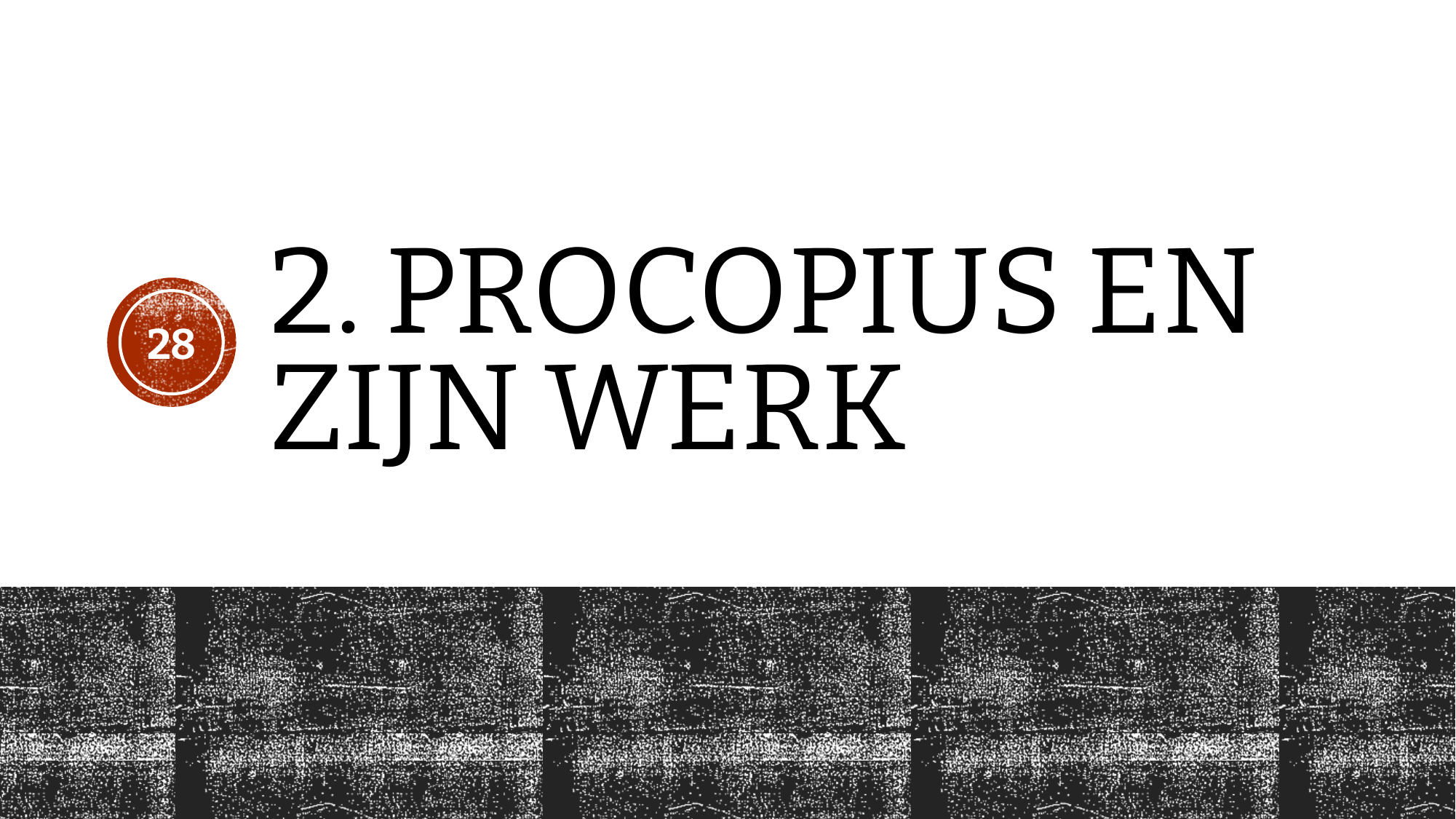

# 2. Procopius en zijn werk
28